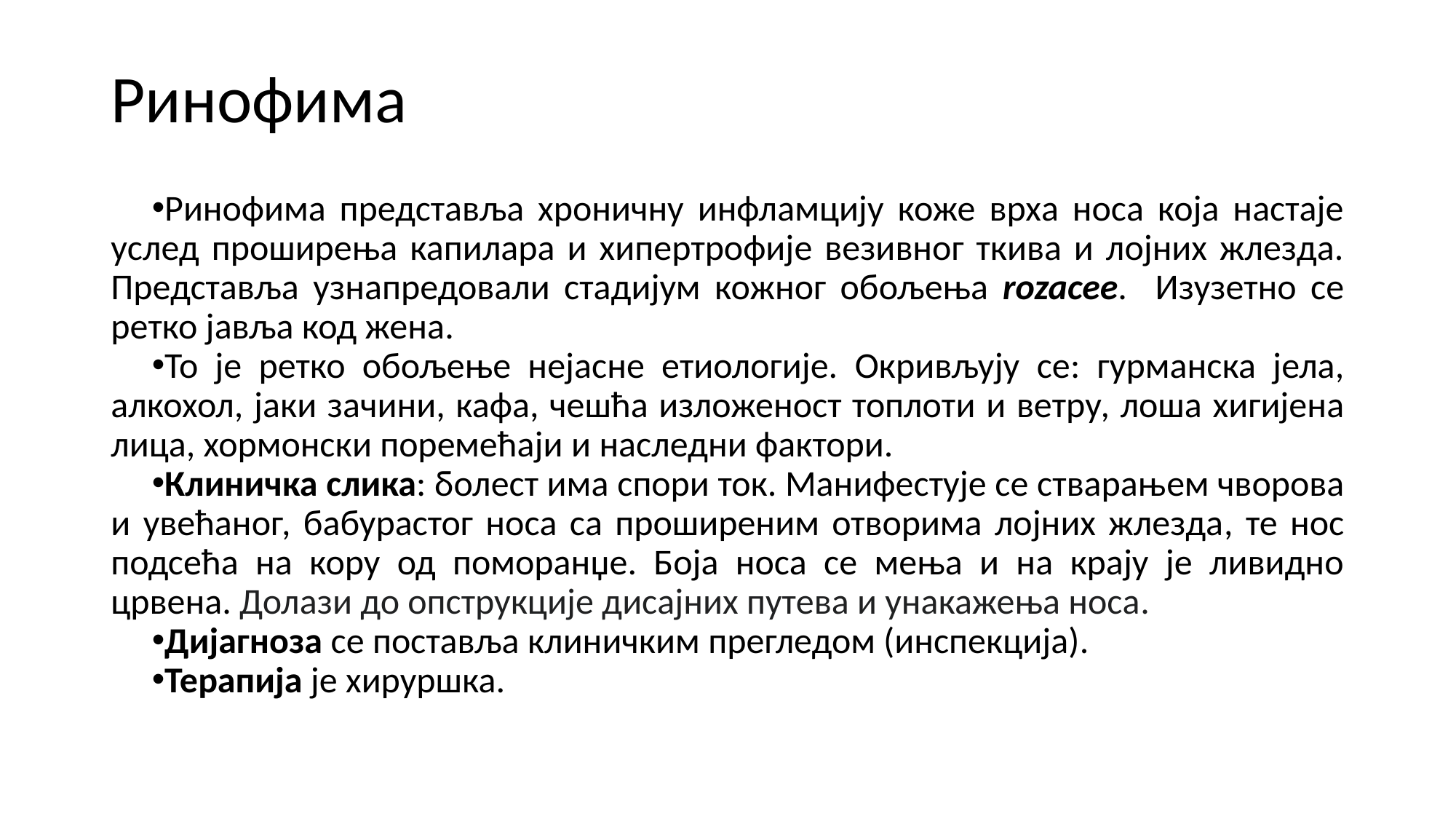

# Ринофима
Ринофима представља хроничну инфламцију коже врха носа која настаје услед проширења капилара и хипертрофије везивног ткива и лојних жлезда. Представља узнапредовали стадијум кожног обољења rozacee.  Изузетно се ретко јавља код жена.
То је ретко обољење нејасне етиологије. Окривљују се: гурманска јела, алкохол, јаки зачини, кафа, чешћа изложеност топлоти и ветру, лоша хигијена лица, хормонски поремећаји и наследни фактори.
Клиничка слика: болест има спори ток. Манифестује се стварањем чворова и увећаног, бабурастог носа са проширеним отворима лојних жлезда, те нос подсећа на кору од поморанџе. Боја носа се мења и на крају је ливидно црвена. Долази до опструкције дисајних путева и унакажења носа.
Дијагноза се поставља клиничким прегледом (инспекција).
Терапија је хируршка.